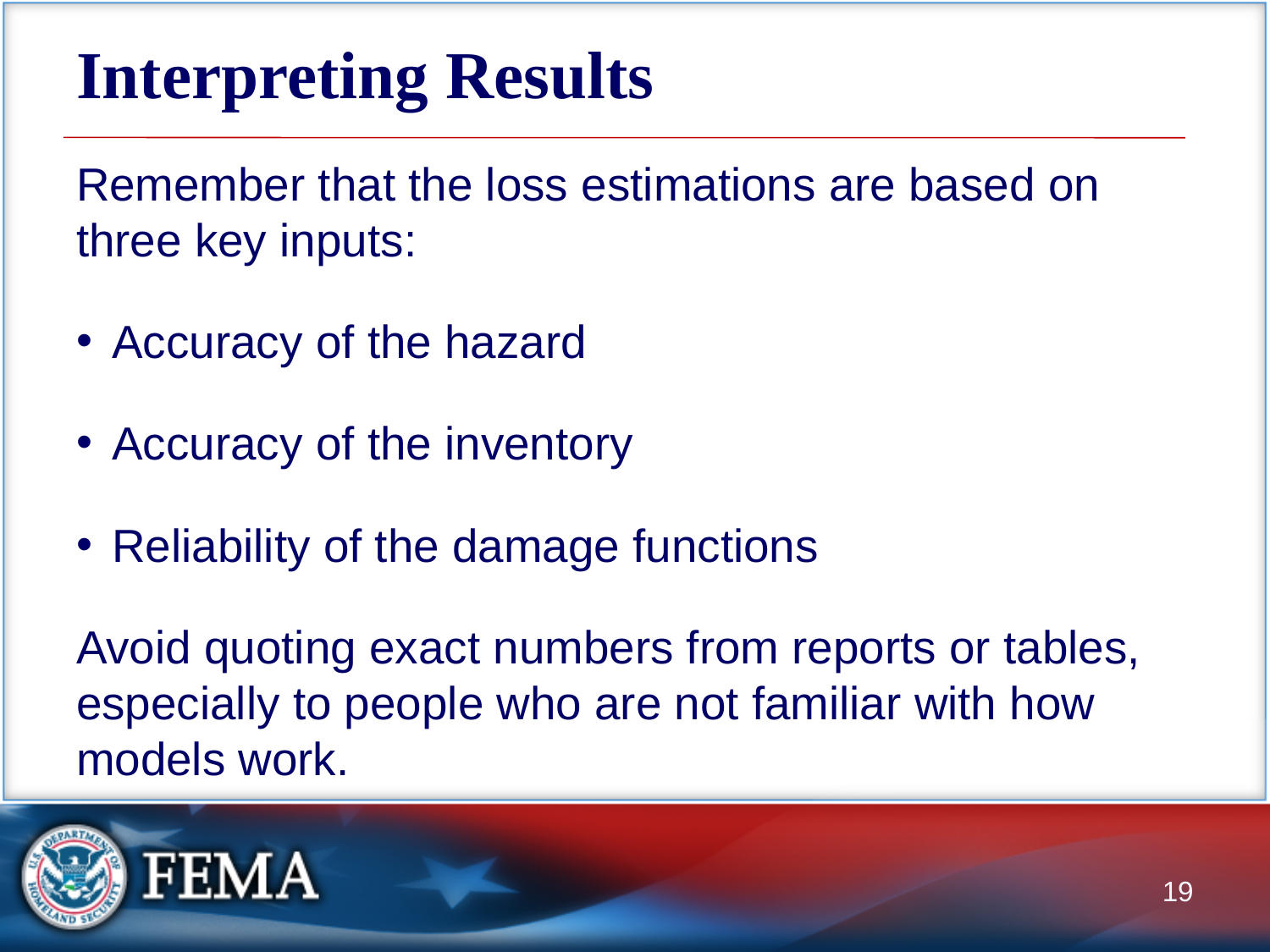

# Interpreting Results
Remember that the loss estimations are based on three key inputs:
Accuracy of the hazard
Accuracy of the inventory
Reliability of the damage functions
Avoid quoting exact numbers from reports or tables, especially to people who are not familiar with how models work.
19